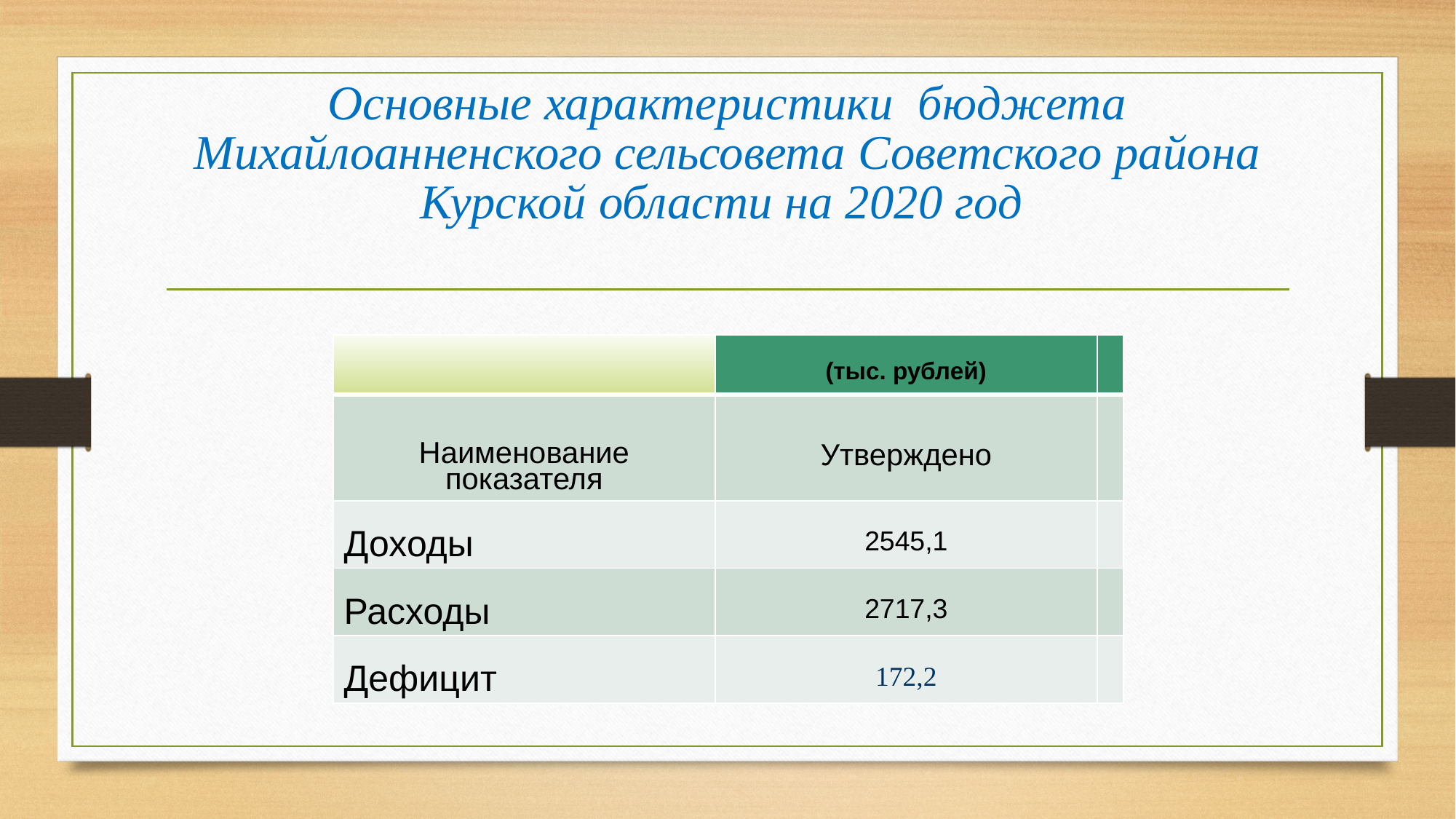

# Основные характеристики  бюджета Михайлоанненского сельсовета Советского района Курской области на 2020 год
|  | (тыс. рублей) |  |
| --- | --- | --- |
| Наименование показателя | Утверждено |  |
| Доходы | 2545,1 |  |
| Расходы | 2717,3 |  |
| Дефицит | 172,2 |  |